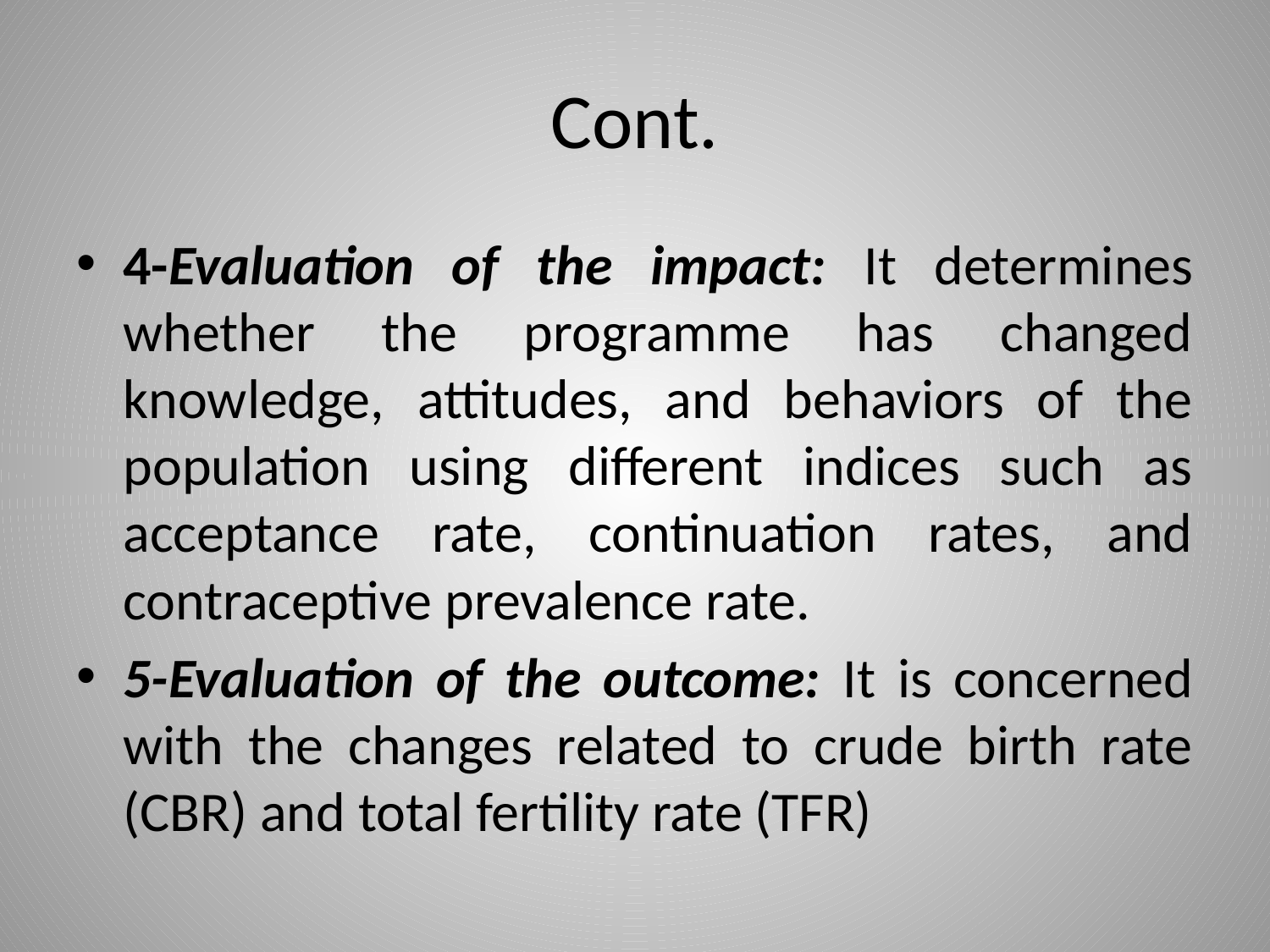

# Cont.
4-Evaluation of the impact: It determines whether the programme has changed knowledge, attitudes, and behaviors of the population using different indices such as acceptance rate, continuation rates, and contraceptive prevalence rate.
5-Evaluation of the outcome: It is concerned with the changes related to crude birth rate (CBR) and total fertility rate (TFR)